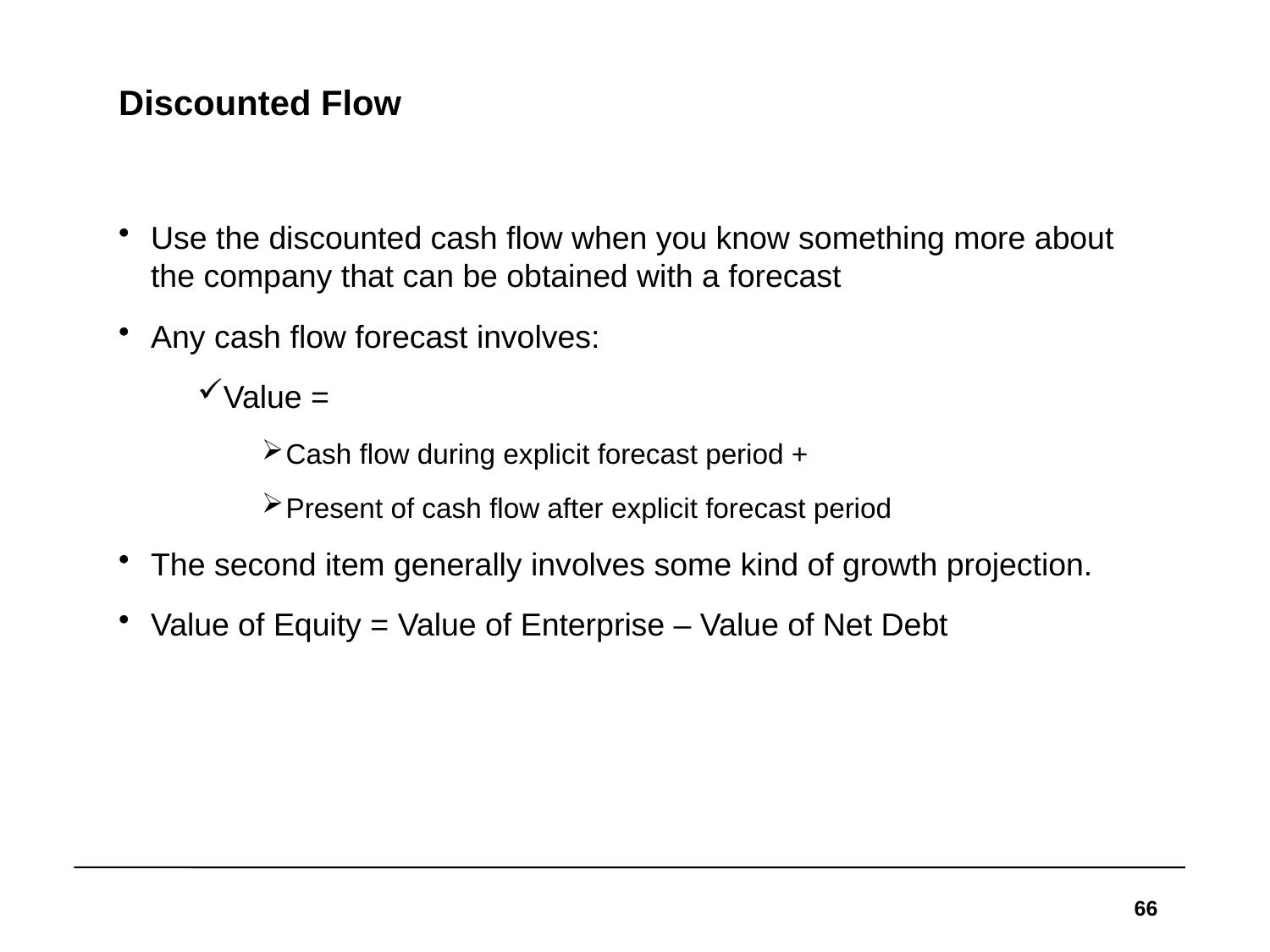

# Discounted Flow
Use the discounted cash flow when you know something more about the company that can be obtained with a forecast
Any cash flow forecast involves:
Value =
Cash flow during explicit forecast period +
Present of cash flow after explicit forecast period
The second item generally involves some kind of growth projection.
Value of Equity = Value of Enterprise – Value of Net Debt